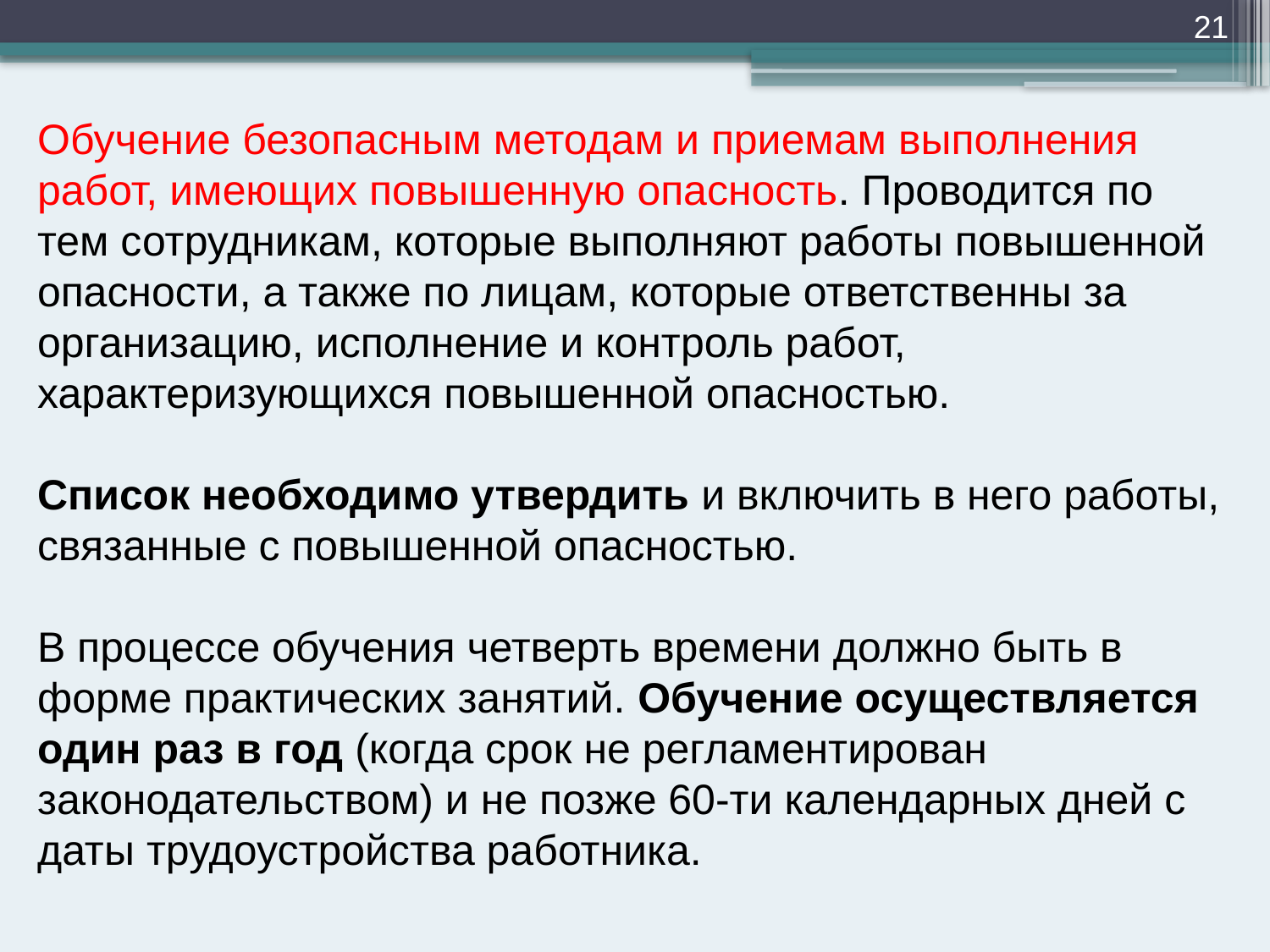

21
Обучение безопасным методам и приемам выполнения работ, имеющих повышенную опасность. Проводится по тем сотрудникам, которые выполняют работы повышенной опасности, а также по лицам, которые ответственны за организацию, исполнение и контроль работ, характеризующихся повышенной опасностью.

Список необходимо утвердить и включить в него работы, связанные с повышенной опасностью.

В процессе обучения четверть времени должно быть в форме практических занятий. Обучение осуществляется один раз в год (когда срок не регламентирован законодательством) и не позже 60-ти календарных дней с даты трудоустройства работника.